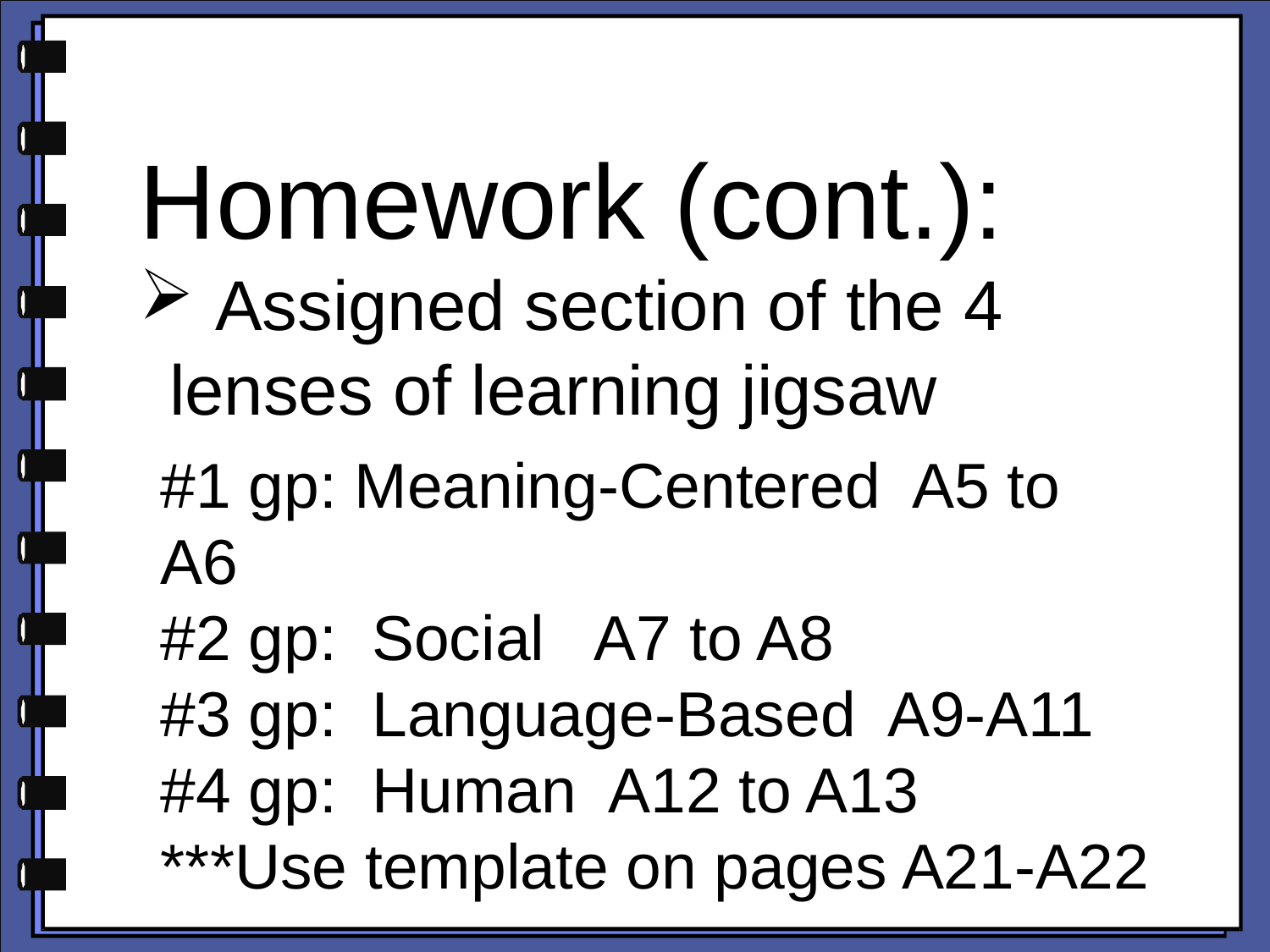

Homework (cont.):
 Assigned section of the 4 lenses of learning jigsaw
#1 gp: Meaning-Centered  A5 to A6
#2 gp:  Social   A7 to A8
#3 gp:  Language-Based  A9-A11
#4 gp:  Human  A12 to A13
***Use template on pages A21-A22